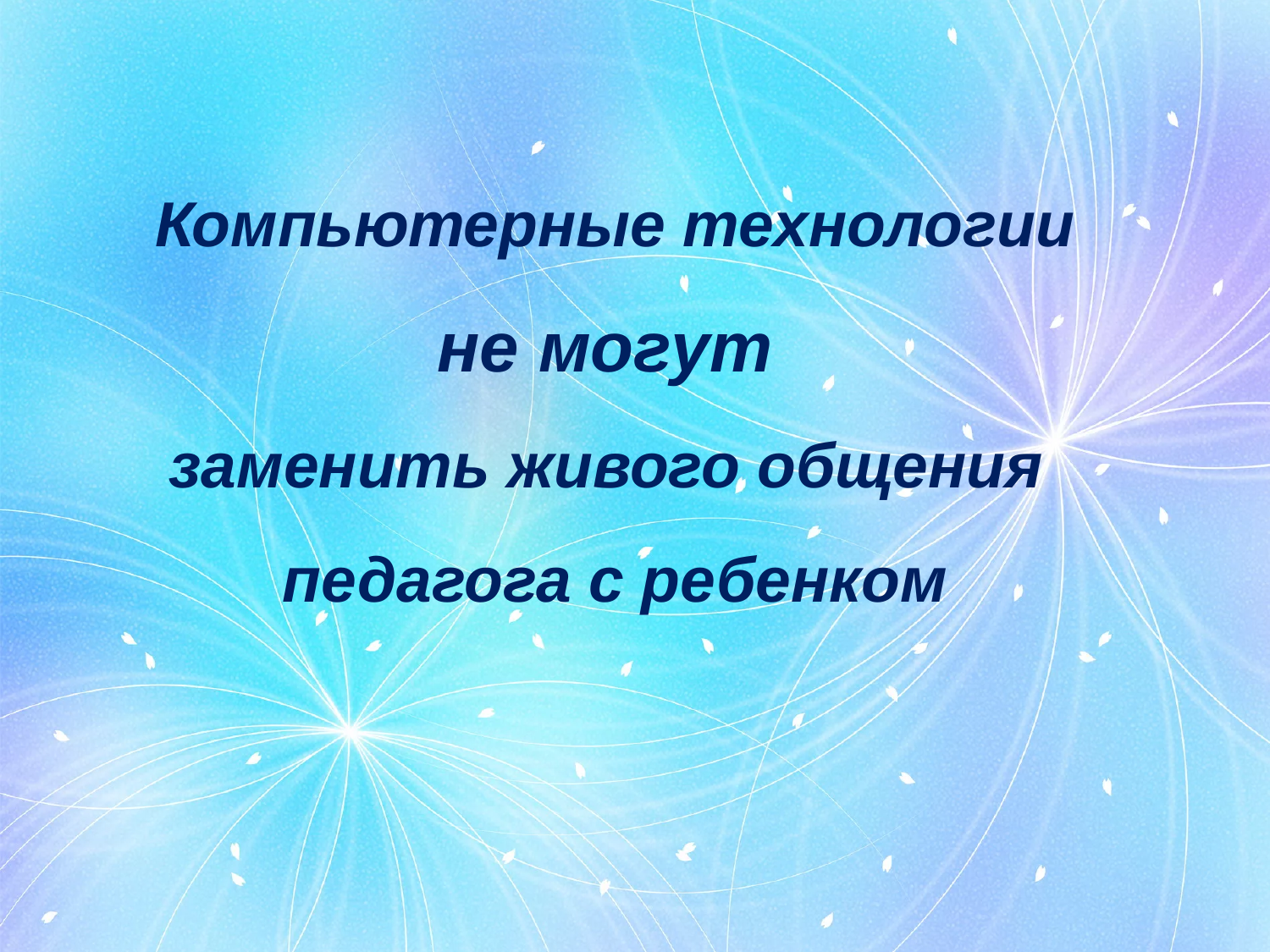

Компьютерные технологии
не могут
заменить живого общения
педагога с ребенком